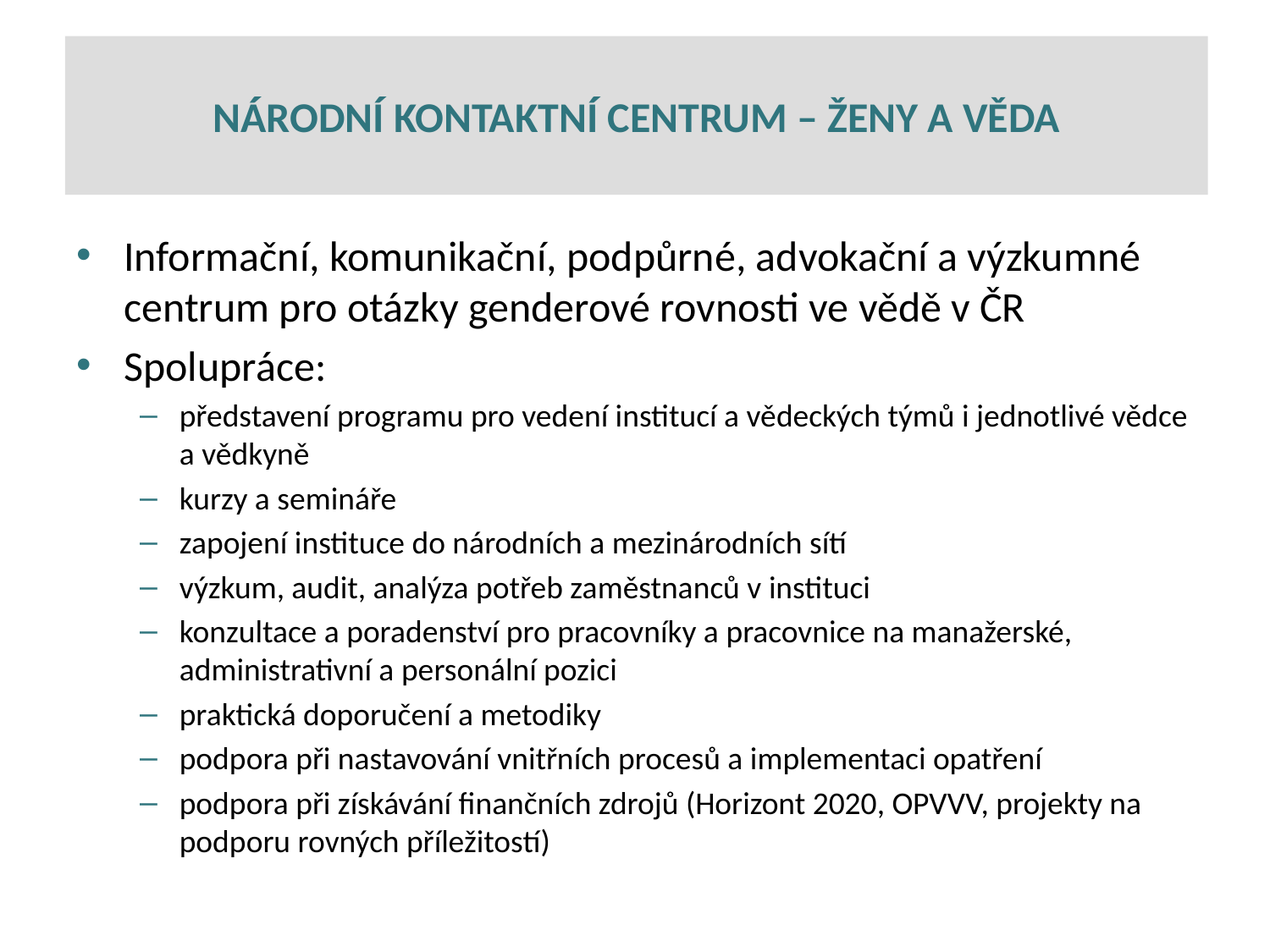

NÁRODNÍ KONTAKTNÍ CENTRUM – ŽENY A VĚDA
Informační, komunikační, podpůrné, advokační a výzkumné centrum pro otázky genderové rovnosti ve vědě v ČR
Spolupráce:
představení programu pro vedení institucí a vědeckých týmů i jednotlivé vědce a vědkyně
kurzy a semináře
zapojení instituce do národních a mezinárodních sítí
výzkum, audit, analýza potřeb zaměstnanců v instituci
konzultace a poradenství pro pracovníky a pracovnice na manažerské, administrativní a personální pozici
praktická doporučení a metodiky
podpora při nastavování vnitřních procesů a implementaci opatření
podpora při získávání finančních zdrojů (Horizont 2020, OPVVV, projekty na podporu rovných příležitostí)